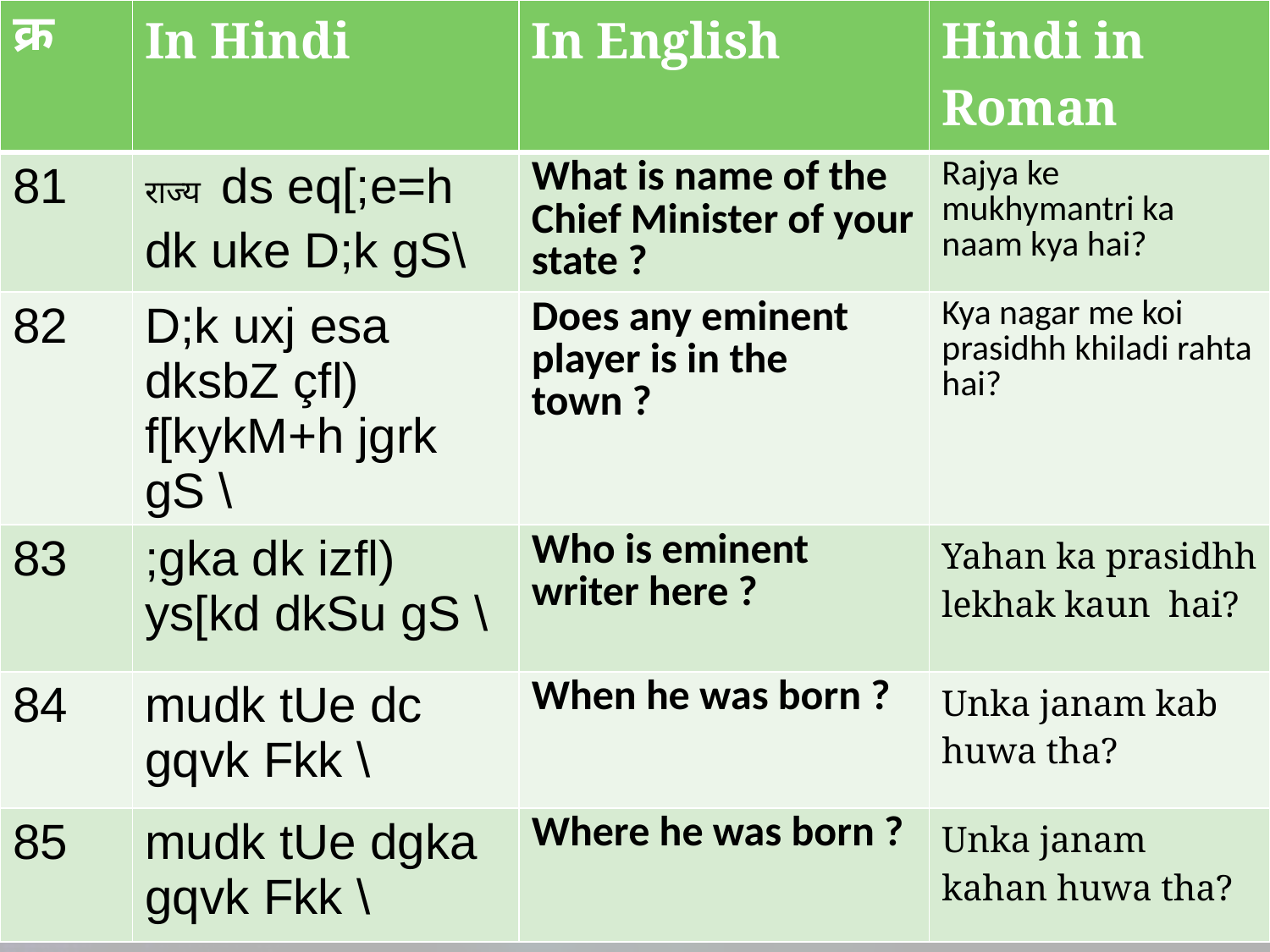

| क्र | In Hindi | In English | Hindi in Roman |
| --- | --- | --- | --- |
| 81 | राज्य ds eq[;e=h dk uke D;k gS\ | What is name of the Chief Minister of your state ? | Rajya ke mukhymantri ka naam kya hai? |
| 82 | D;k uxj esa dksbZ çfl) f[kykM+h jgrk gS \ | Does any eminent player is in the town ? | Kya nagar me koi prasidhh khiladi rahta hai? |
| 83 | ;gka dk izfl) ys[kd dkSu gS \ | Who is eminent writer here ? | Yahan ka prasidhh lekhak kaun hai? |
| 84 | mudk tUe dc gqvk Fkk \ | When he was born ? | Unka janam kab huwa tha? |
| 85 | mudk tUe dgka gqvk Fkk \ | Where he was born ? | Unka janam kahan huwa tha? |
#